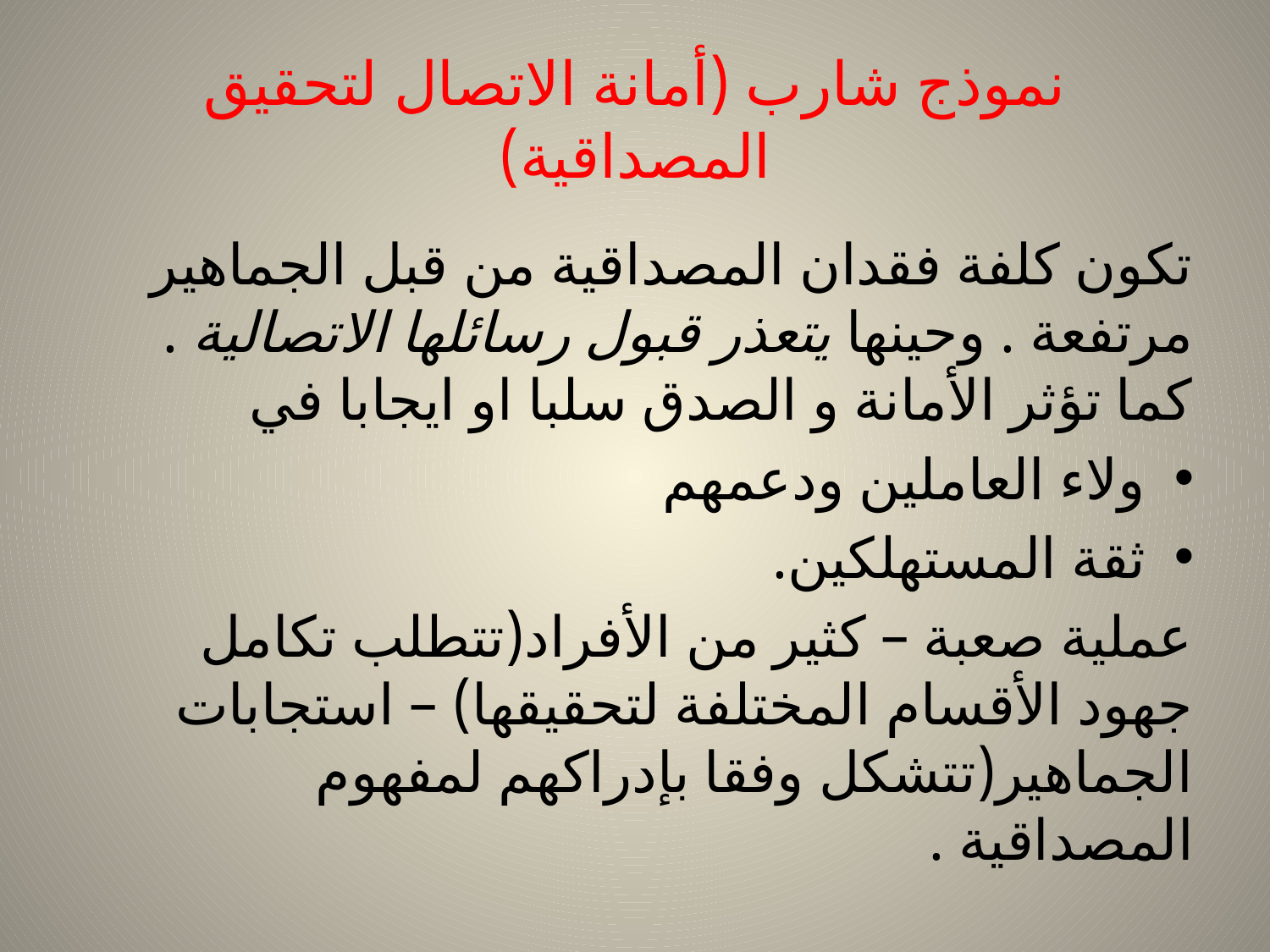

# نموذج شارب (أمانة الاتصال لتحقيق المصداقية)
تكون كلفة فقدان المصداقية من قبل الجماهير مرتفعة . وحينها يتعذر قبول رسائلها الاتصالية . كما تؤثر الأمانة و الصدق سلبا او ايجابا في
ولاء العاملين ودعمهم
ثقة المستهلكين.
عملية صعبة – كثير من الأفراد(تتطلب تكامل جهود الأقسام المختلفة لتحقيقها) – استجابات الجماهير(تتشكل وفقا بإدراكهم لمفهوم المصداقية .